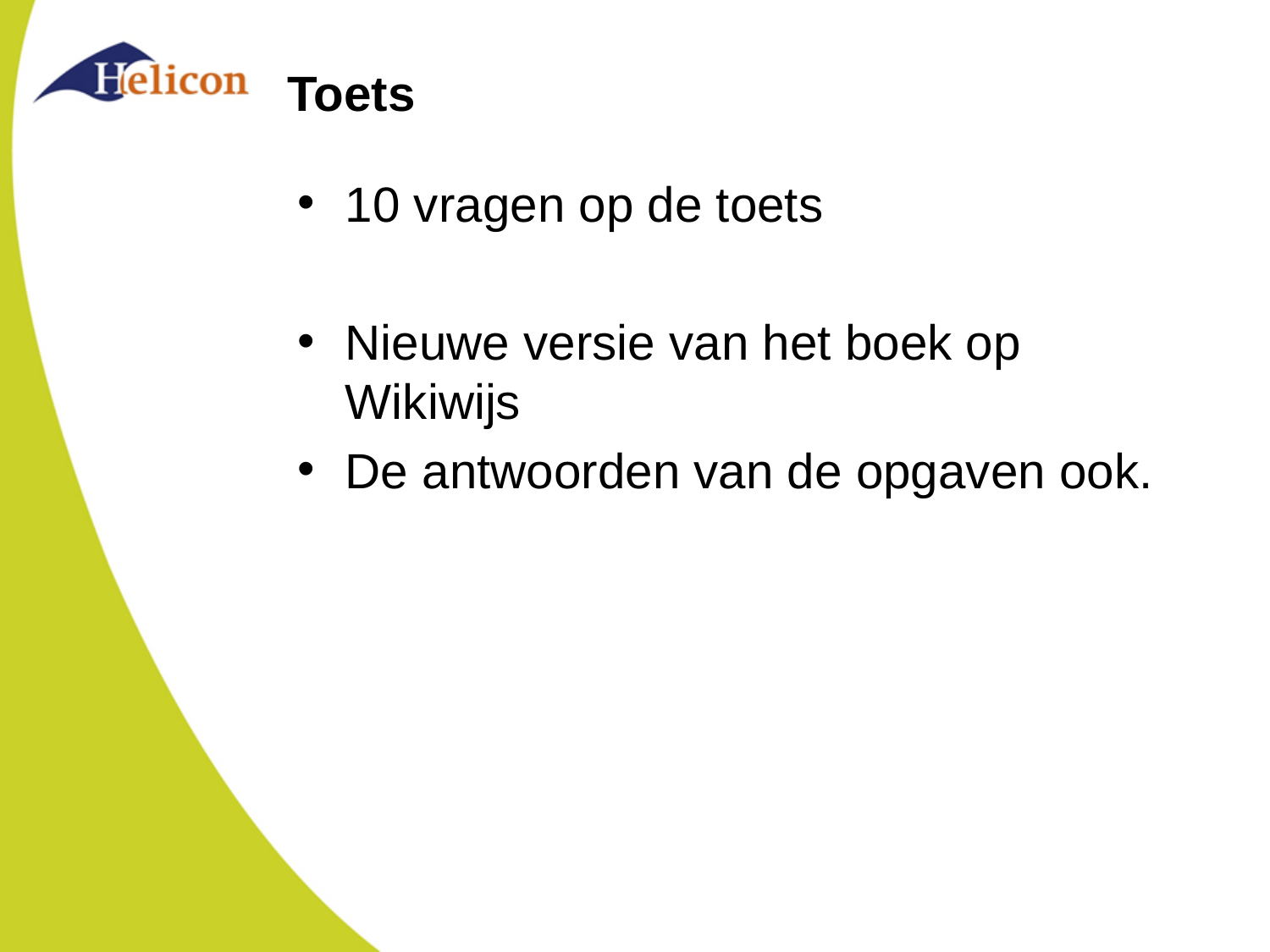

# Toets
10 vragen op de toets

Nieuwe versie van het boek op Wikiwijs
De antwoorden van de opgaven ook.